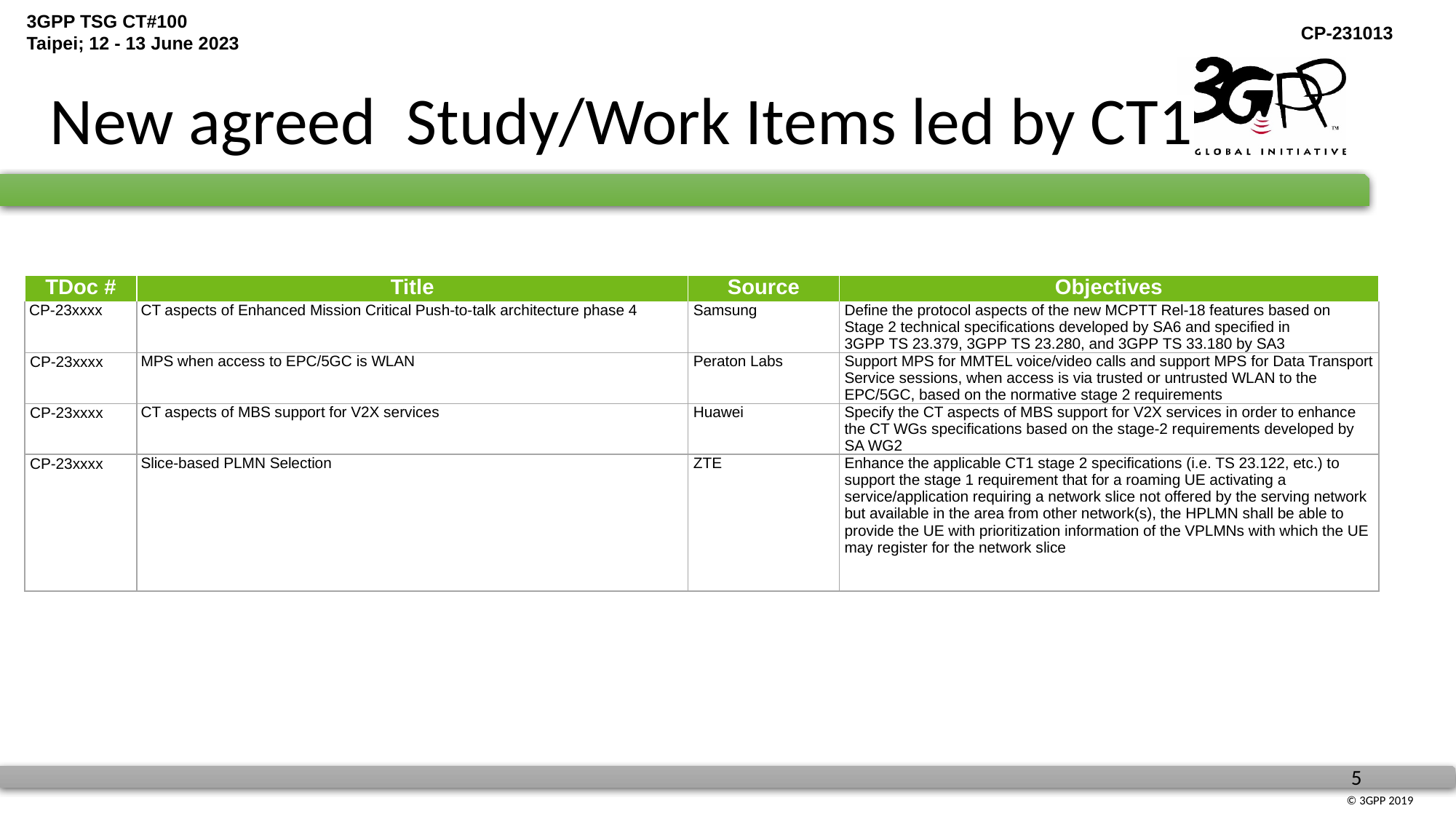

# New agreed  Study/Work Items led by CT1
| TDoc # | Title | Source | Objectives |
| --- | --- | --- | --- |
| CP-23xxxx | CT aspects of Enhanced Mission Critical Push-to-talk architecture phase 4 | Samsung | Define the protocol aspects of the new MCPTT Rel-18 features based on Stage 2 technical specifications developed by SA6 and specified in 3GPP TS 23.379, 3GPP TS 23.280, and 3GPP TS 33.180 by SA3 |
| CP-23xxxx | MPS when access to EPC/5GC is WLAN | Peraton Labs | Support MPS for MMTEL voice/video calls and support MPS for Data Transport Service sessions, when access is via trusted or untrusted WLAN to the EPC/5GC, based on the normative stage 2 requirements |
| CP-23xxxx | CT aspects of MBS support for V2X services | Huawei | Specify the CT aspects of MBS support for V2X services in order to enhance the CT WGs specifications based on the stage-2 requirements developed by SA WG2 |
| CP-23xxxx | Slice-based PLMN Selection | ZTE | Enhance the applicable CT1 stage 2 specifications (i.e. TS 23.122, etc.) to support the stage 1 requirement that for a roaming UE activating a service/application requiring a network slice not offered by the serving network but available in the area from other network(s), the HPLMN shall be able to provide the UE with prioritization information of the VPLMNs with which the UE may register for the network slice |